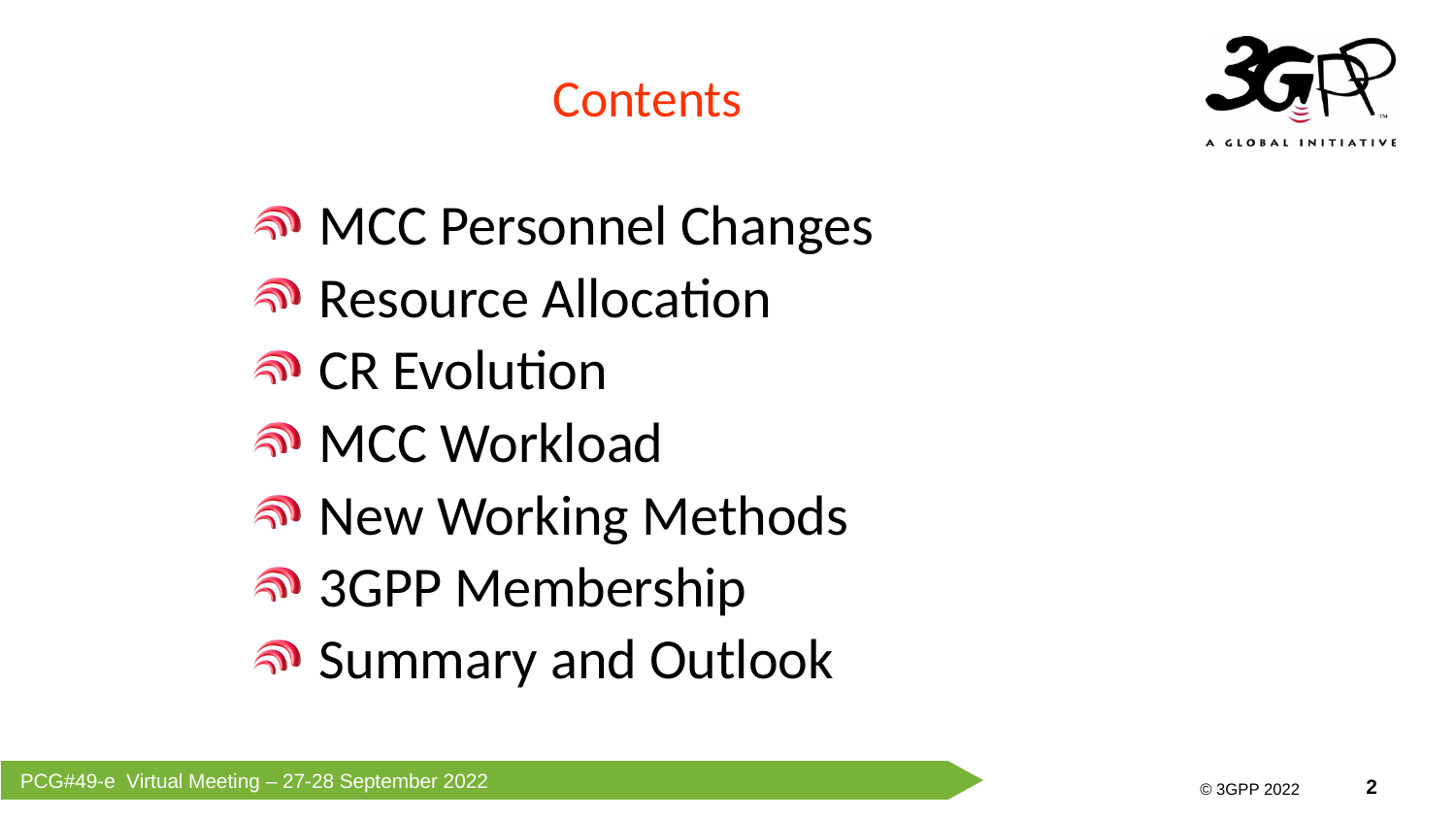

# Contents
 MCC Personnel Changes
 Resource Allocation
 CR Evolution
 MCC Workload
 New Working Methods
 3GPP Membership
 Summary and Outlook